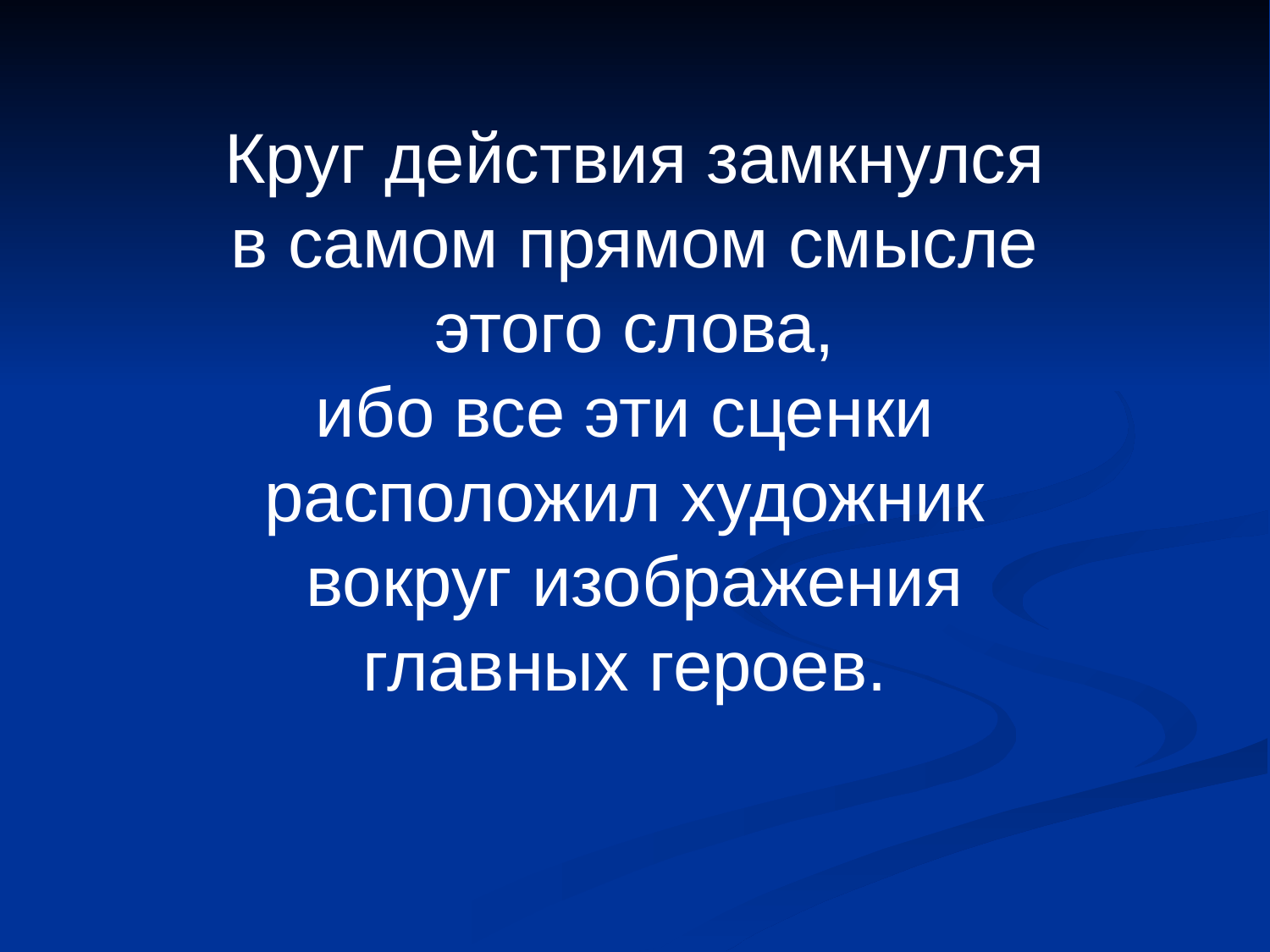

#
Круг действия замкнулся
 в самом прямом смысле
этого слова,
ибо все эти сценки
расположил художник
вокруг изображения
 главных героев.